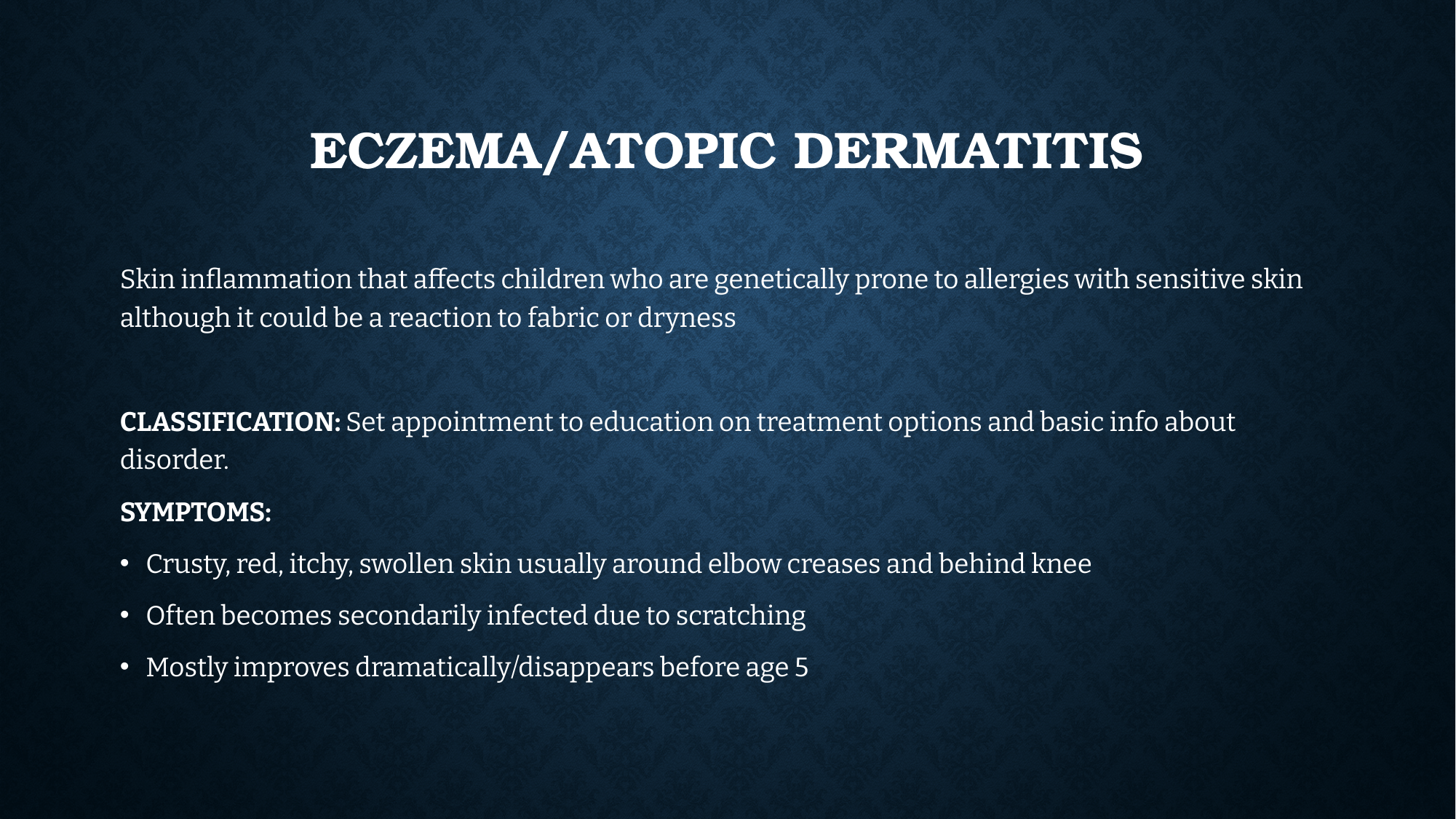

# Eczema/Atopic Dermatitis
Skin inflammation that affects children who are genetically prone to allergies with sensitive skin although it could be a reaction to fabric or dryness

CLASSIFICATION: Set appointment to education on treatment options and basic info about disorder.
SYMPTOMS:
Crusty, red, itchy, swollen skin usually around elbow creases and behind knee
Often becomes secondarily infected due to scratching
Mostly improves dramatically/disappears before age 5